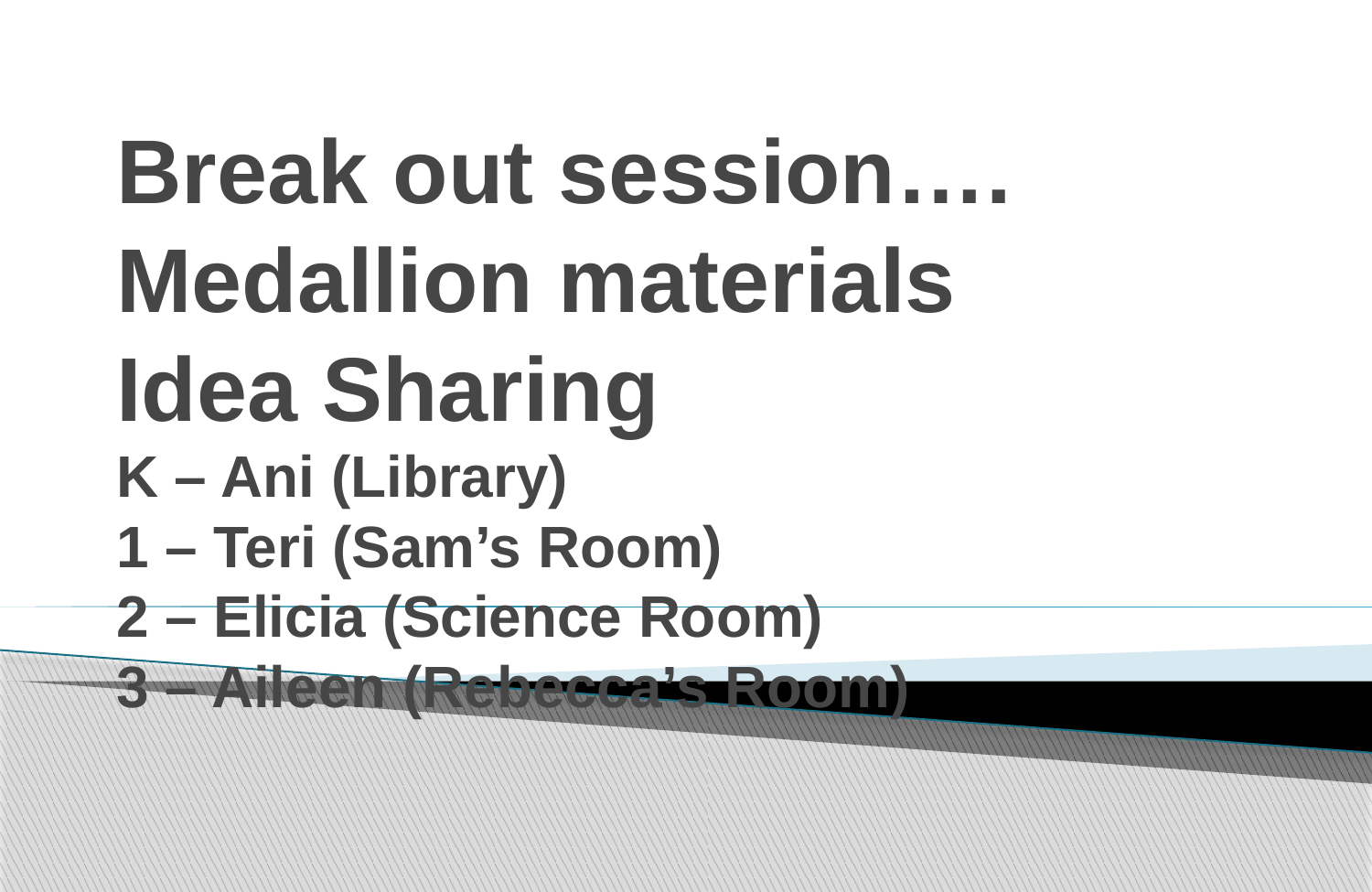

# Break out session…. Medallion materials Idea Sharing K – Ani (Library) 1 – Teri (Sam’s Room) 2 – Elicia (Science Room) 3 – Aileen (Rebecca’s Room)